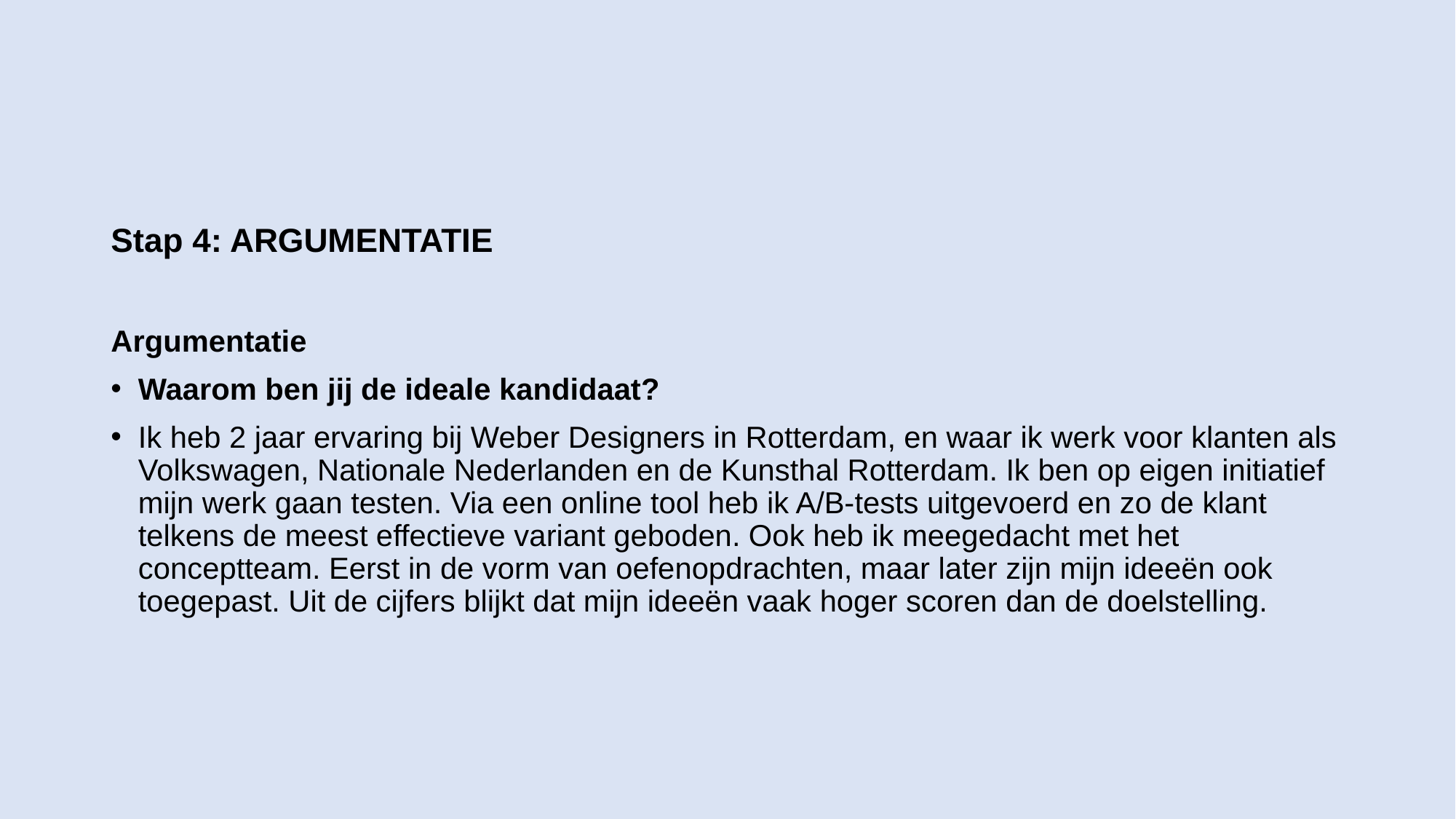

#
Stap 4: ARGUMENTATIE

Argumentatie
Waarom ben jij de ideale kandidaat?
Ik heb 2 jaar ervaring bij Weber Designers in Rotterdam, en waar ik werk voor klanten als Volkswagen, Nationale Nederlanden en de Kunsthal Rotterdam. Ik ben op eigen initiatief mijn werk gaan testen. Via een online tool heb ik A/B-tests uitgevoerd en zo de klant telkens de meest effectieve variant geboden. Ook heb ik meegedacht met het conceptteam. Eerst in de vorm van oefenopdrachten, maar later zijn mijn ideeën ook toegepast. Uit de cijfers blijkt dat mijn ideeën vaak hoger scoren dan de doelstelling.